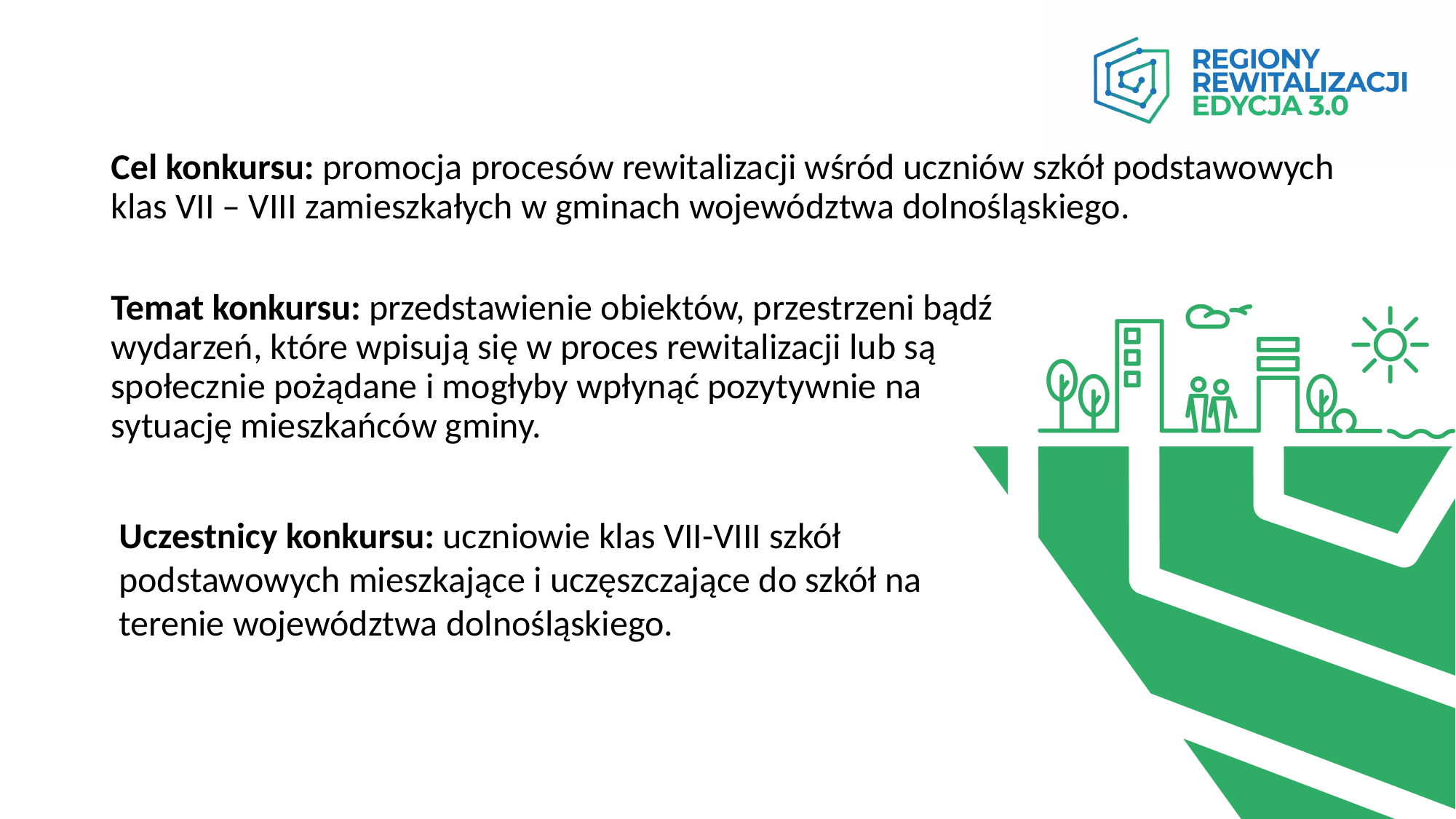

# Cel konkursu: promocja procesów rewitalizacji wśród uczniów szkół podstawowych klas VII – VIII zamieszkałych w gminach województwa dolnośląskiego.
Temat konkursu: przedstawienie obiektów, przestrzeni bądź wydarzeń, które wpisują się w proces rewitalizacji lub są społecznie pożądane i mogłyby wpłynąć pozytywnie na sytuację mieszkańców gminy.
Uczestnicy konkursu: uczniowie klas VII-VIII szkół podstawowych mieszkające i uczęszczające do szkół na terenie województwa dolnośląskiego.